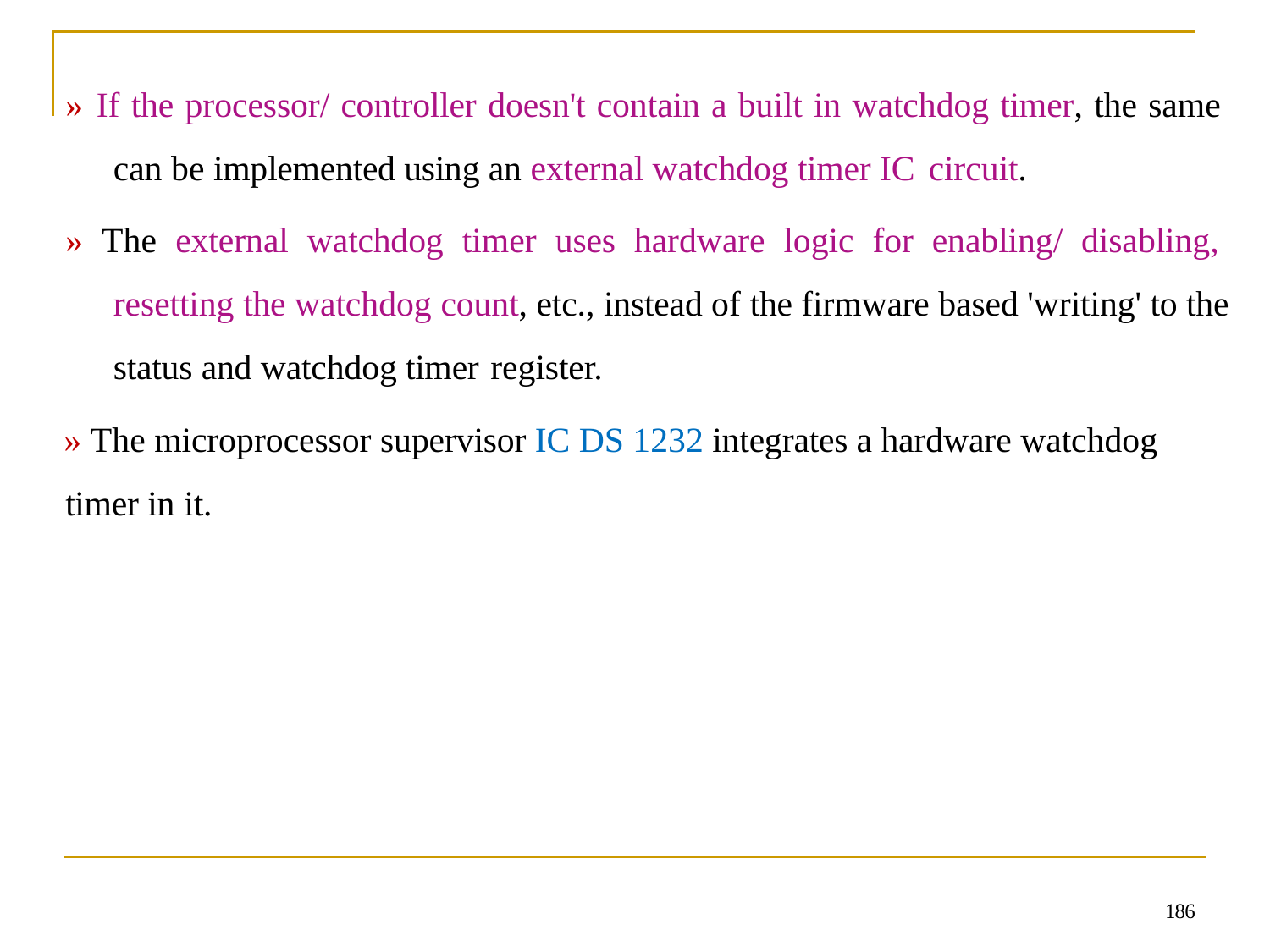

» If the processor/ controller doesn't contain a built in watchdog timer, the same
can be implemented using an external watchdog timer IC circuit.
» The external watchdog timer uses hardware logic for enabling/ disabling,  resetting the watchdog count, etc., instead of the firmware based 'writing' to the  status and watchdog timer register.
» The microprocessor supervisor IC DS 1232 integrates a hardware watchdog
timer in it.
186